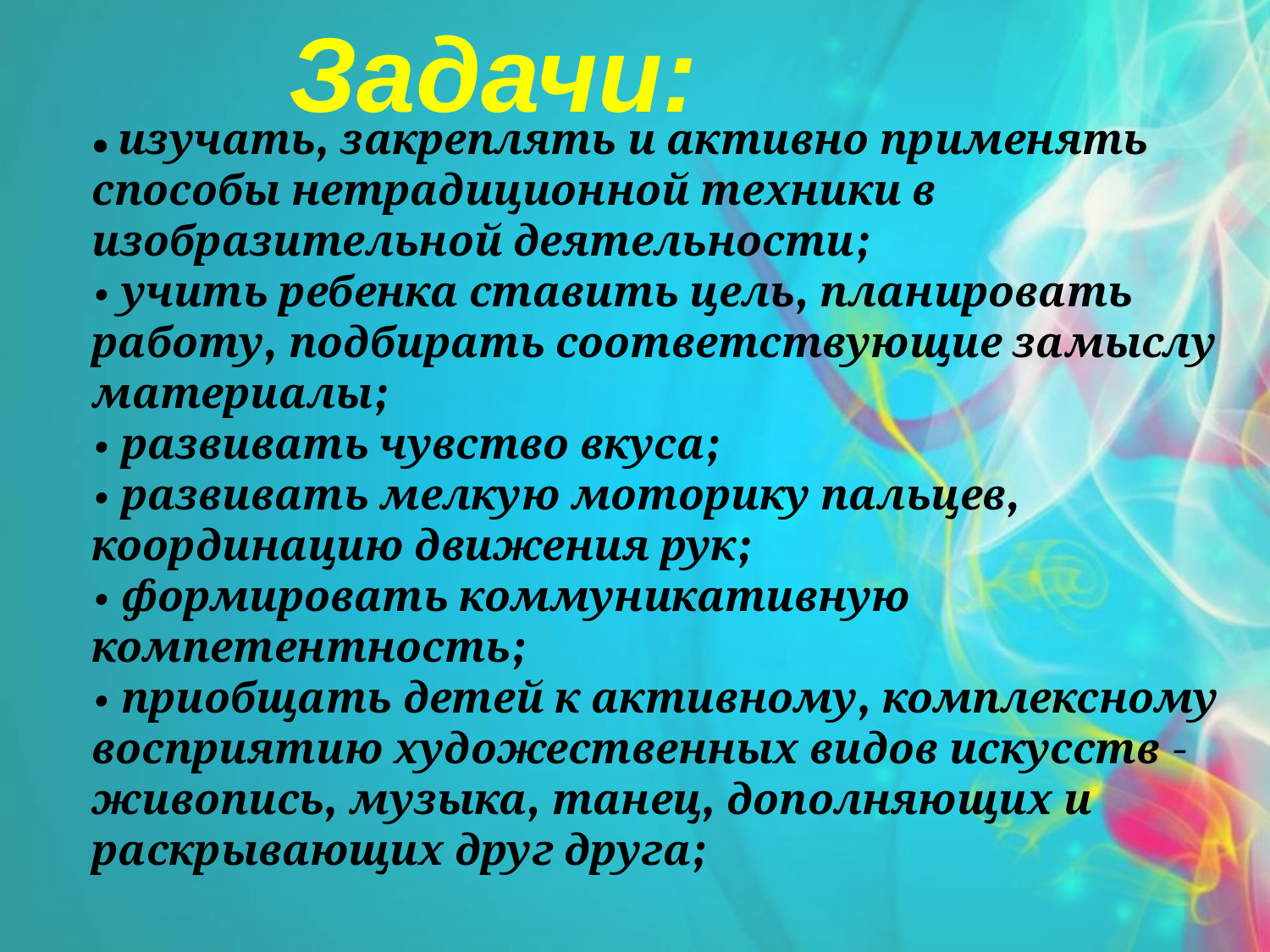

Задачи:
• изучать, закреплять и активно применять способы нетрадиционной техники в изобразительной деятельности;
• учить ребенка ставить цель, планировать работу, подбирать соответствующие замыслу материалы;
• развивать чувство вкуса;
• развивать мелкую моторику пальцев, координацию движения рук;
• формировать коммуникативную компетентность;
• приобщать детей к активному, комплексному восприятию художественных видов искусств - живопись, музыка, танец, дополняющих и раскрывающих друг друга;